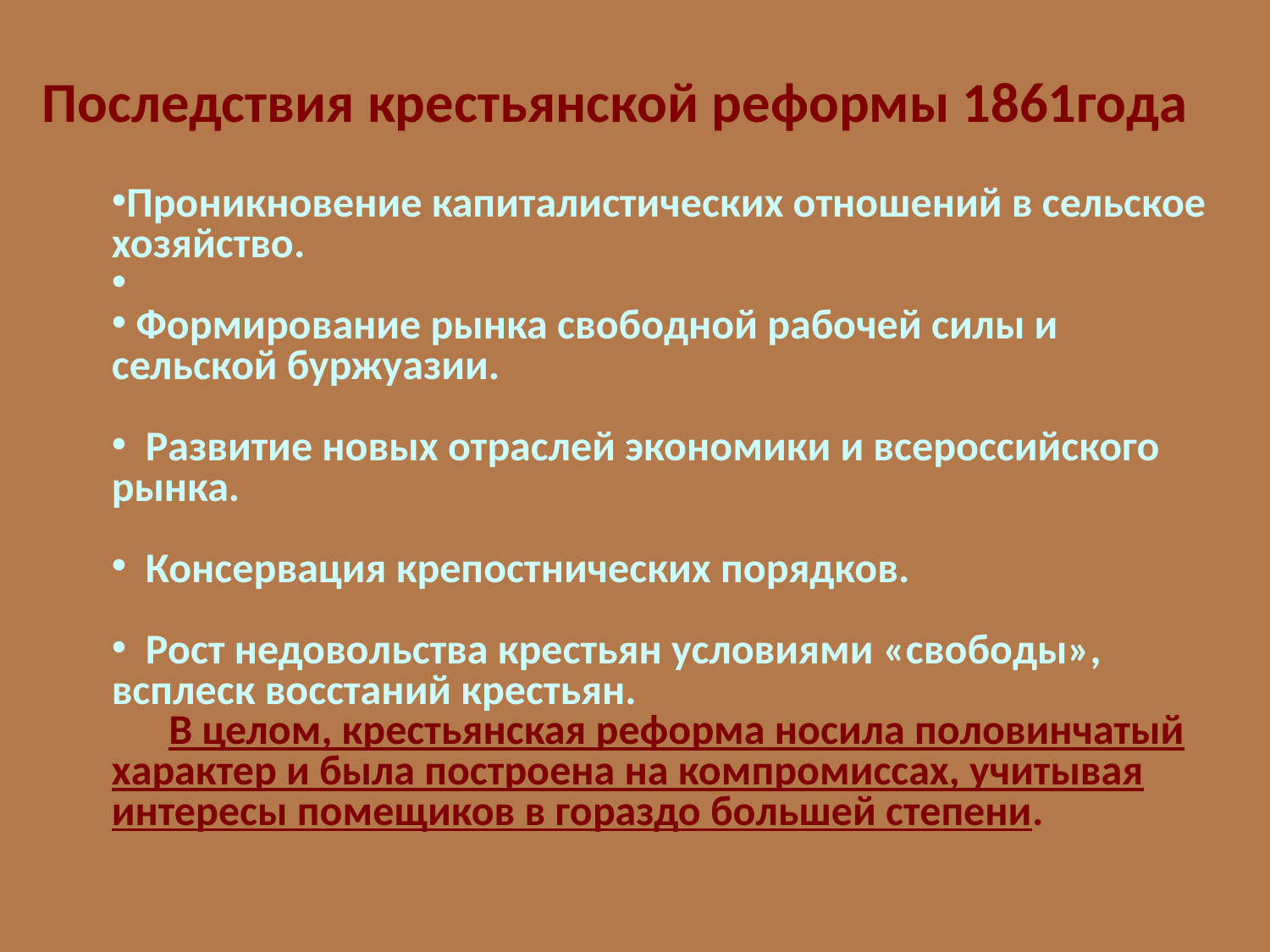

Последствия крестьянской реформы 1861года
Проникновение капиталистических отношений в сельское хозяйство.

 Формирование рынка свободной рабочей силы и сельской буржуазии.

  Развитие новых отраслей экономики и всероссийского рынка.

  Консервация крепостнических порядков.

  Рост недовольства крестьян условиями «свободы», всплеск восстаний крестьян.
      В целом, крестьянская реформа носила половинчатый характер и была построена на компромиссах, учитывая интересы помещиков в гораздо большей степени.